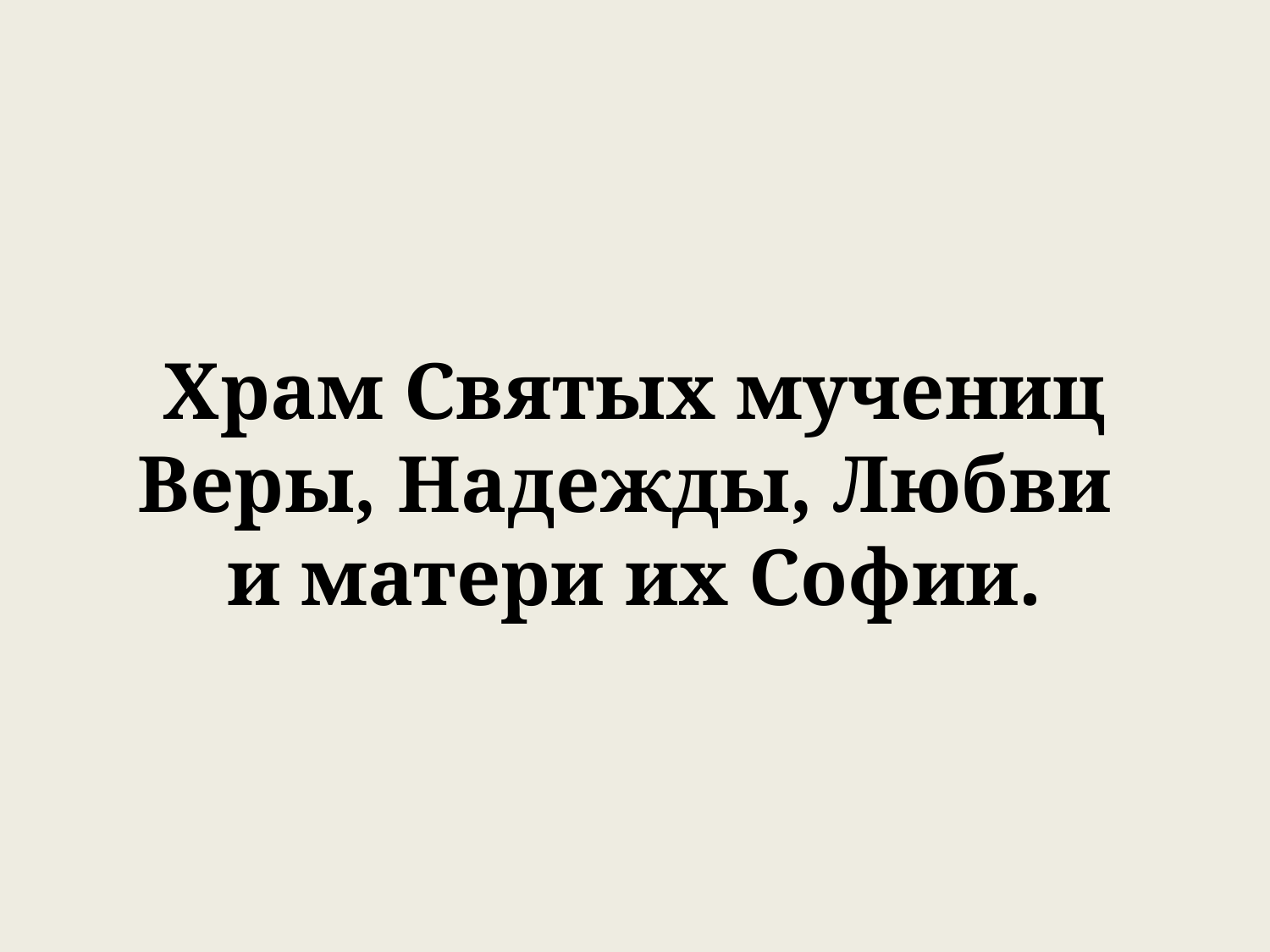

# Храм Святых мучениц Веры, Надежды, Любви и матери их Софии.